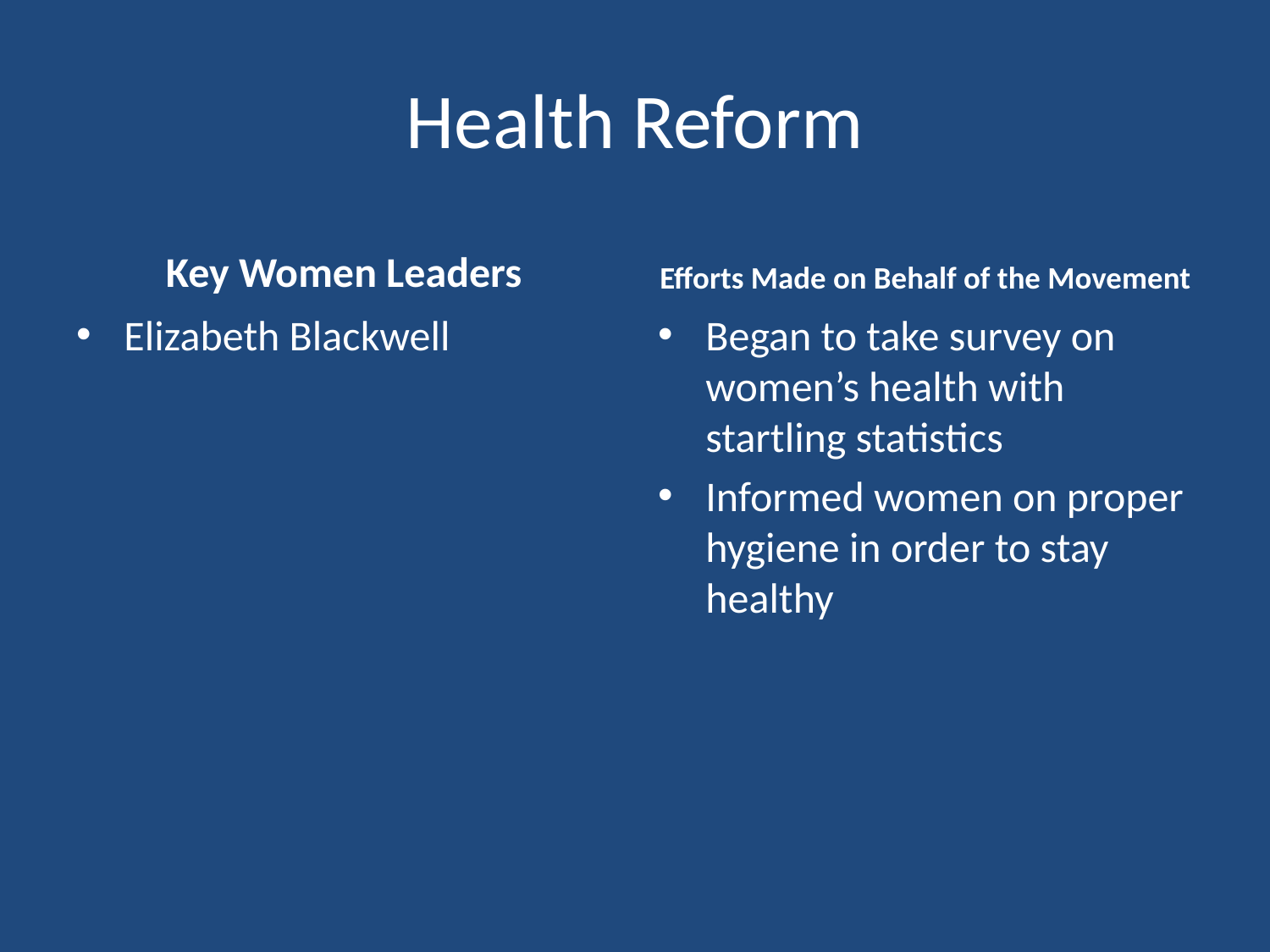

# Health Reform
Key Women Leaders
Efforts Made on Behalf of the Movement
Elizabeth Blackwell
Began to take survey on women’s health with startling statistics
Informed women on proper hygiene in order to stay healthy